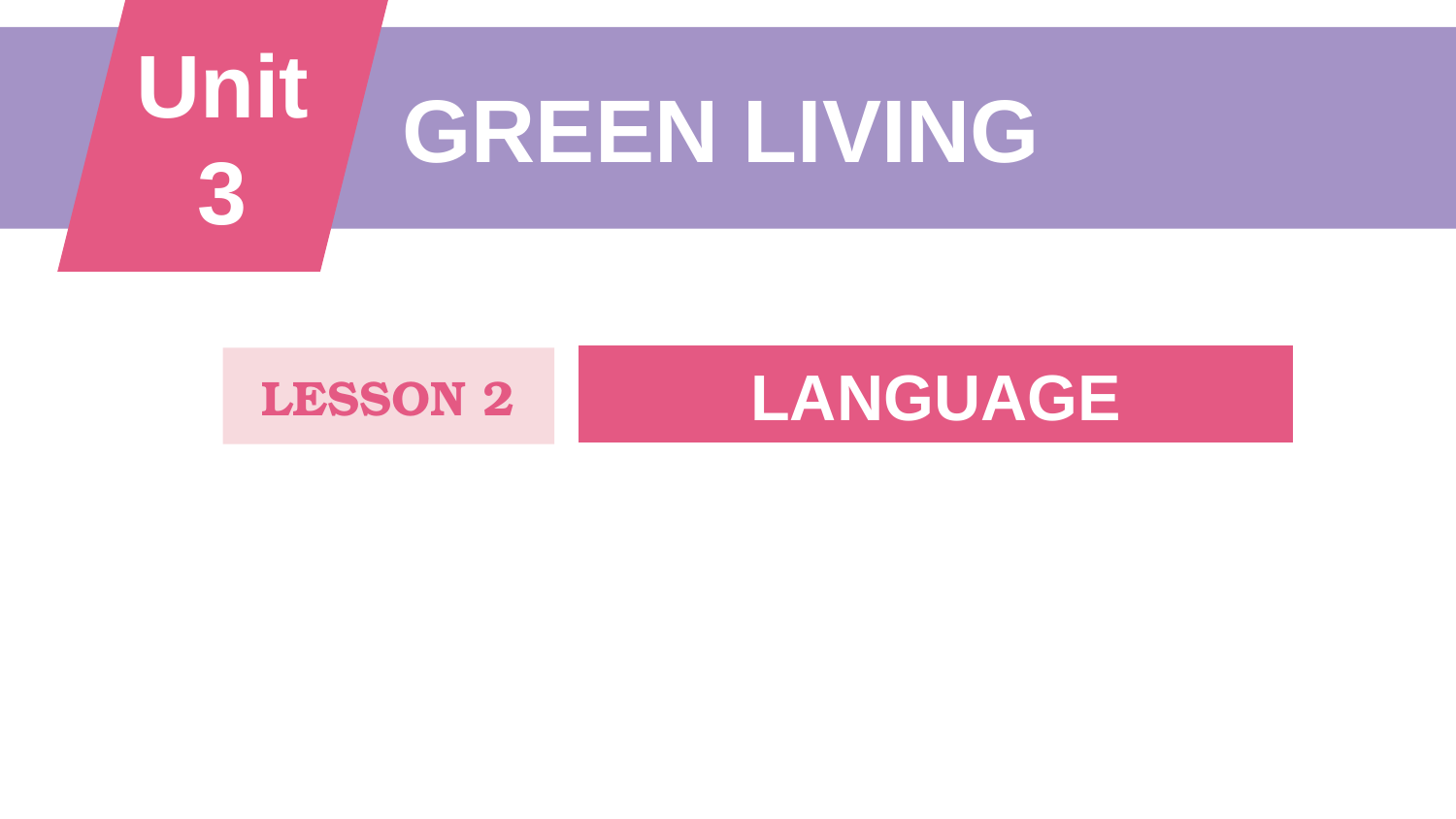

Unit 3

GREEN LIVING
LANGUAGE
LESSON 2